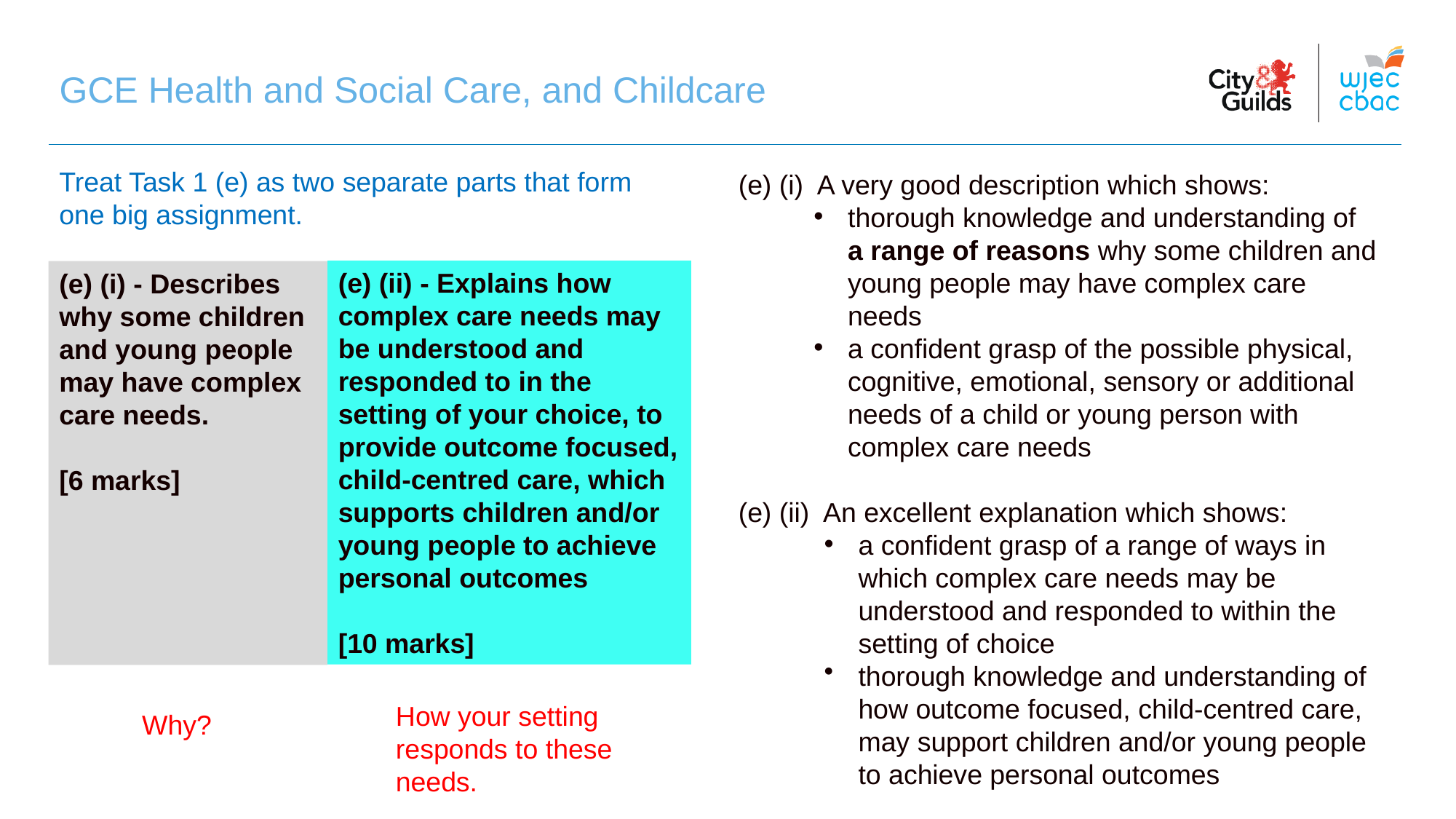

# GCE Health and Social Care, and Childcare
Treat Task 1 (e) as two separate parts that form one big assignment.
(e) (i)  A very good description which shows:
thorough knowledge and understanding of a range of reasons why some children and young people may have complex care needs
a confident grasp of the possible physical, cognitive, emotional, sensory or additional needs of a child or young person with complex care needs

(e) (ii)  An excellent explanation which shows:
a confident grasp of a range of ways in which complex care needs may be understood and responded to within the setting of choice
thorough knowledge and understanding of how outcome focused, child-centred care, may support children and/or young people to achieve personal outcomes
(e) (ii) - Explains how complex care needs may be understood and responded to in the setting of your choice, to provide outcome focused, child-centred care, which supports children and/or young people to achieve personal outcomes

[10 marks]
(e) (i) - Describes why some children and young people may have complex care needs.

[6 marks]

How your setting responds to these needs.
Why?